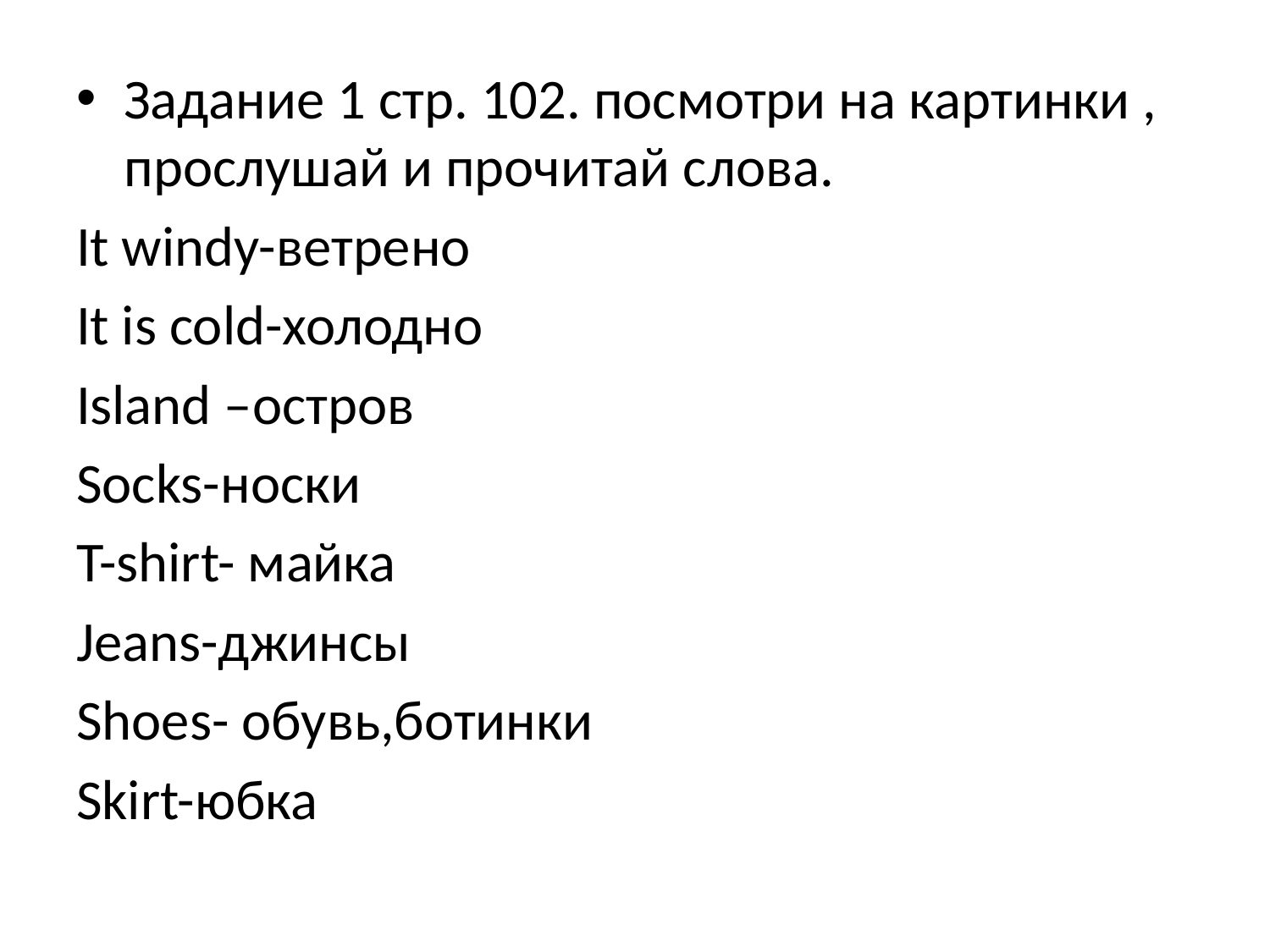

Задание 1 стр. 102. посмотри на картинки , прослушай и прочитай слова.
It windy-ветрено
It is cold-холодно
Island –остров
Socks-носки
T-shirt- майка
Jeans-джинсы
Shoes- обувь,ботинки
Skirt-юбка